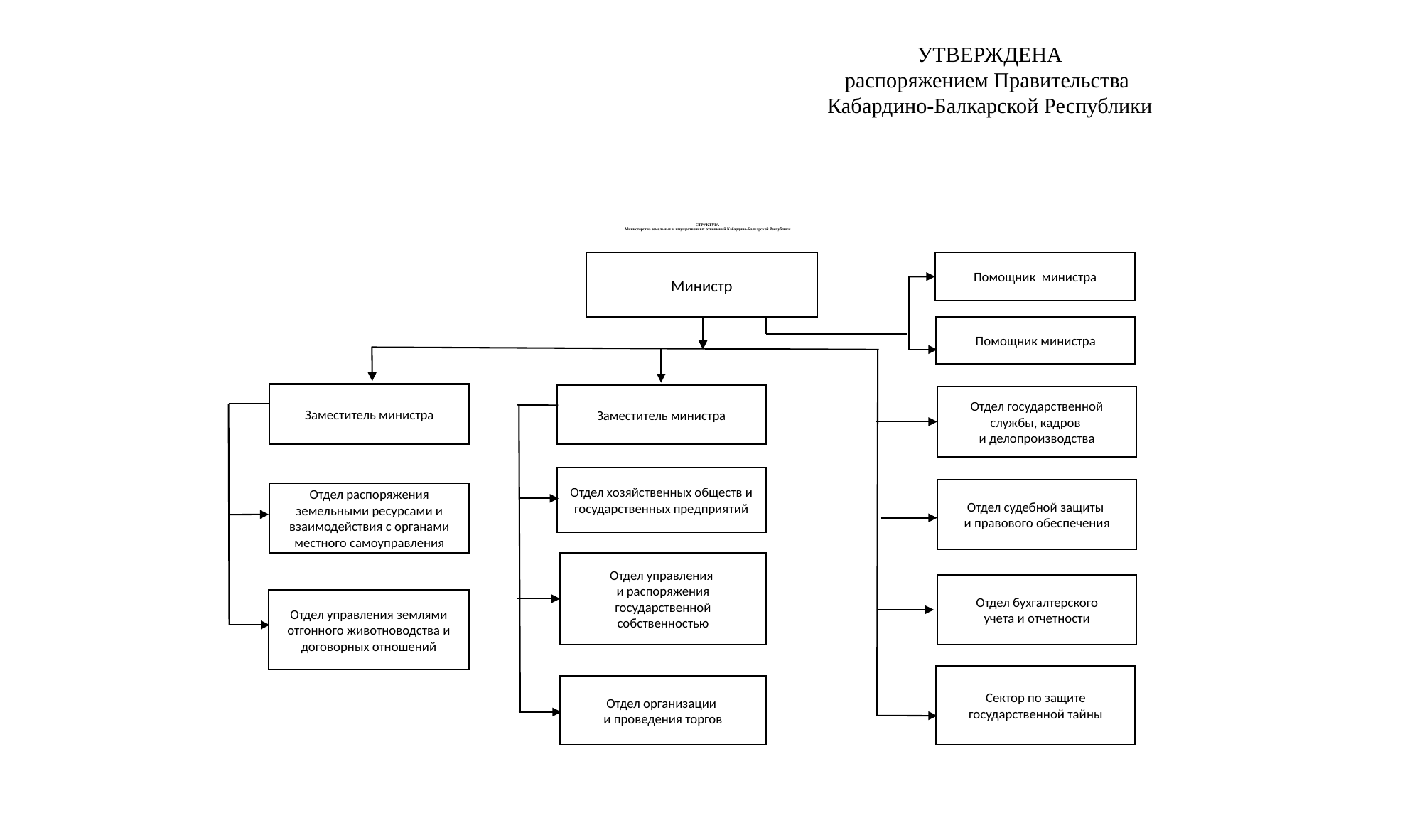

УТВЕРЖДЕНА
распоряжением Правительства
Кабардино-Балкарской Республики
# СТРУКТУРА Министерства земельных и имущественных отношений Кабардино-Балкарской Республики
Министр
Помощник  министра
Помощник министра
Заместитель министра
Заместитель министра

Отдел государственной службы, кадров
и делопроизводства

Отдел хозяйственных обществ и государственных предприятий

Отдел судебной защиты
и правового обеспечения

Отдел распоряжения земельными ресурсами и взаимодействия с органами местного самоуправления
Отдел управления
и распоряжения государственной собственностью
Отдел бухгалтерского
учета и отчетности
Отдел управления землями отгонного животноводства и договорных отношений
Сектор по защите государственной тайны
Отдел организации
и проведения торгов